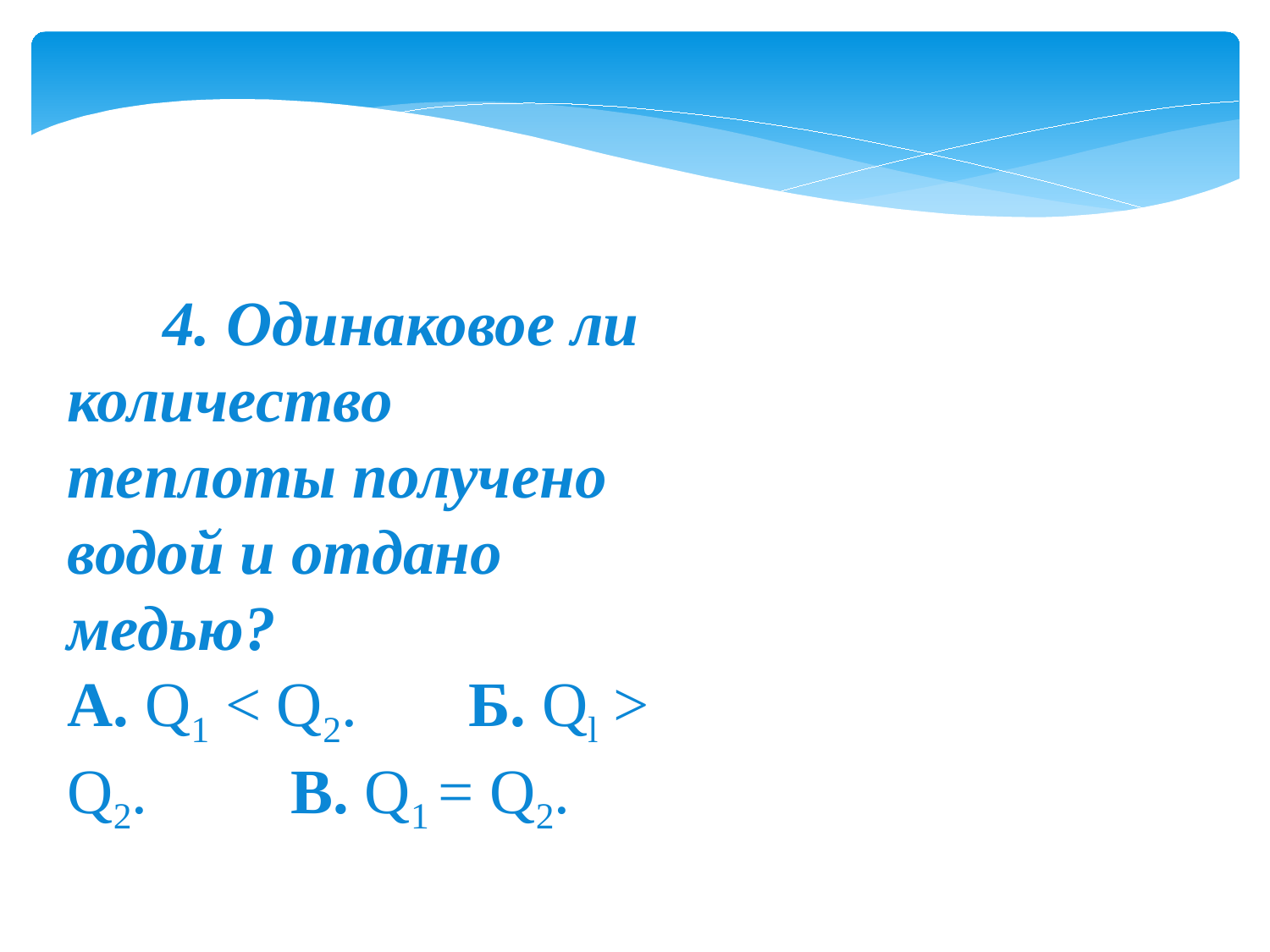

4. Одинаковое ли количество теплоты получено водой и отдано медью?
A. Q1 < Q2.       Б. Ql > Q2.         В. Q1 = Q2.